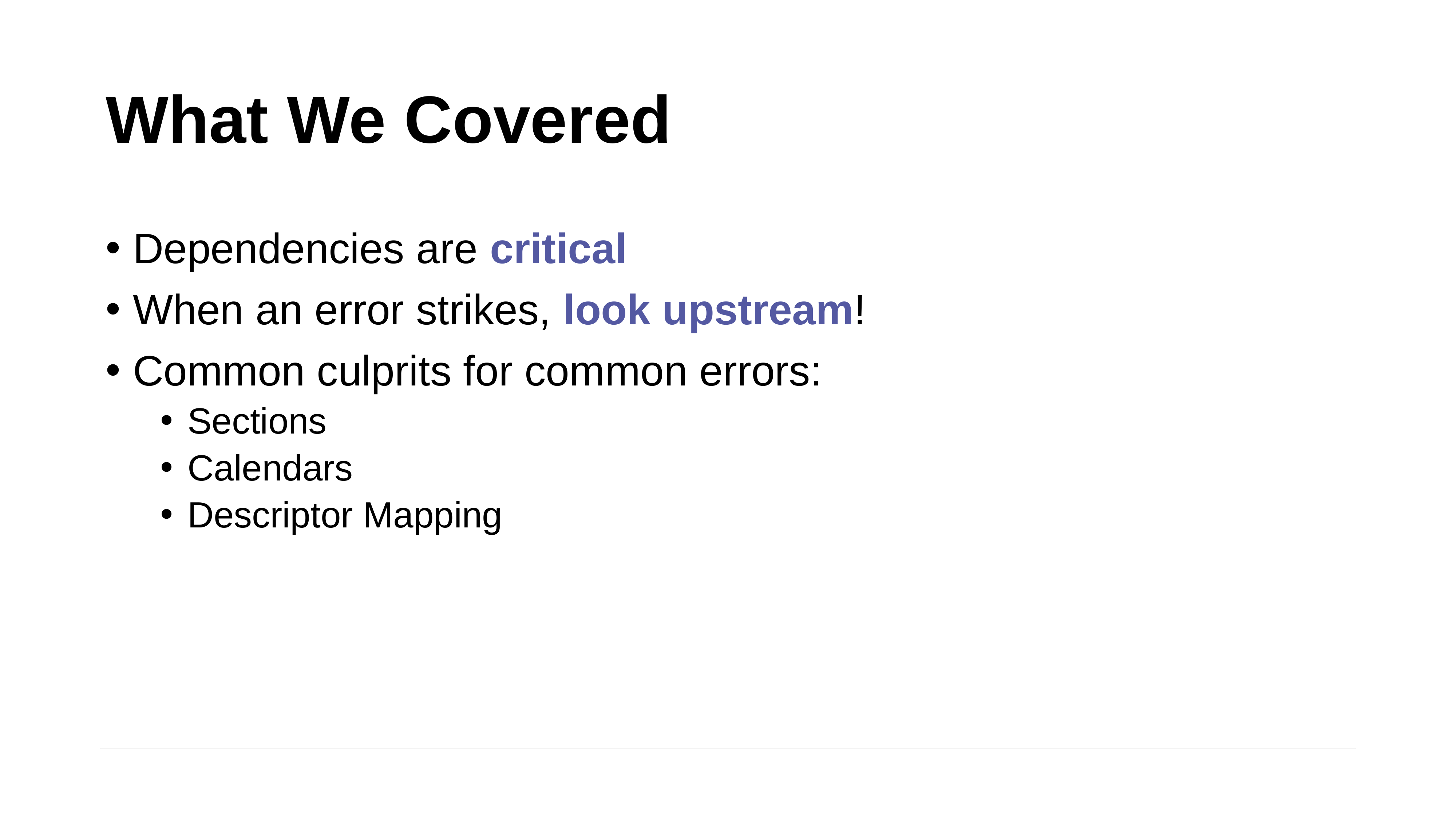

# What We Covered
Dependencies are critical
When an error strikes, look upstream!
Common culprits for common errors:
Sections
Calendars
Descriptor Mapping